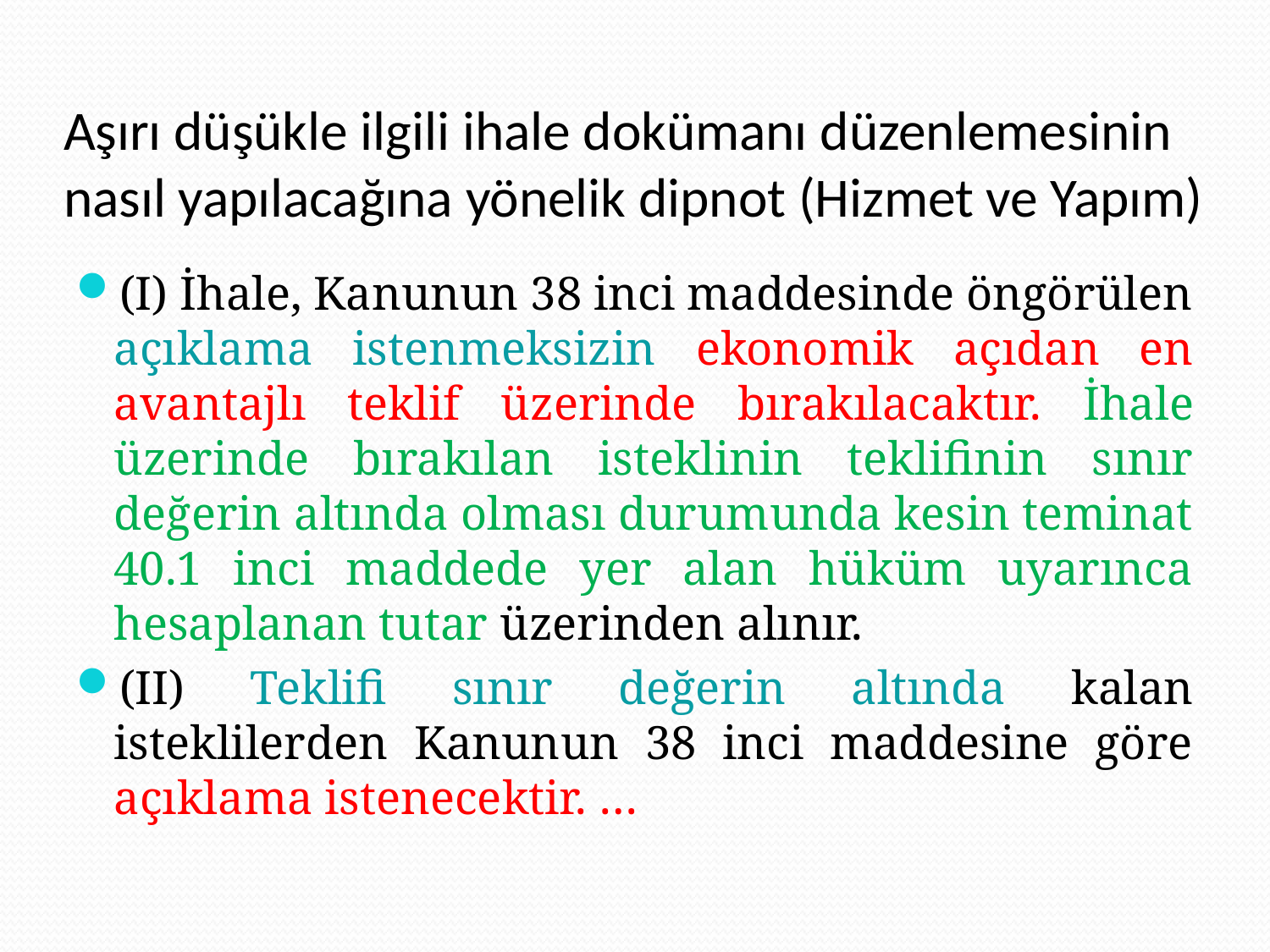

# Aşırı düşükle ilgili ihale dokümanı düzenlemesinin nasıl yapılacağına yönelik dipnot (Hizmet ve Yapım)
(I) İhale, Kanunun 38 inci maddesinde öngörülen açıklama istenmeksizin ekonomik açıdan en avantajlı teklif üzerinde bırakılacaktır. İhale üzerinde bırakılan isteklinin teklifinin sınır değerin altında olması durumunda kesin teminat 40.1 inci maddede yer alan hüküm uyarınca hesaplanan tutar üzerinden alınır.
(II) Teklifi sınır değerin altında kalan isteklilerden Kanunun 38 inci maddesine göre açıklama istenecektir. …